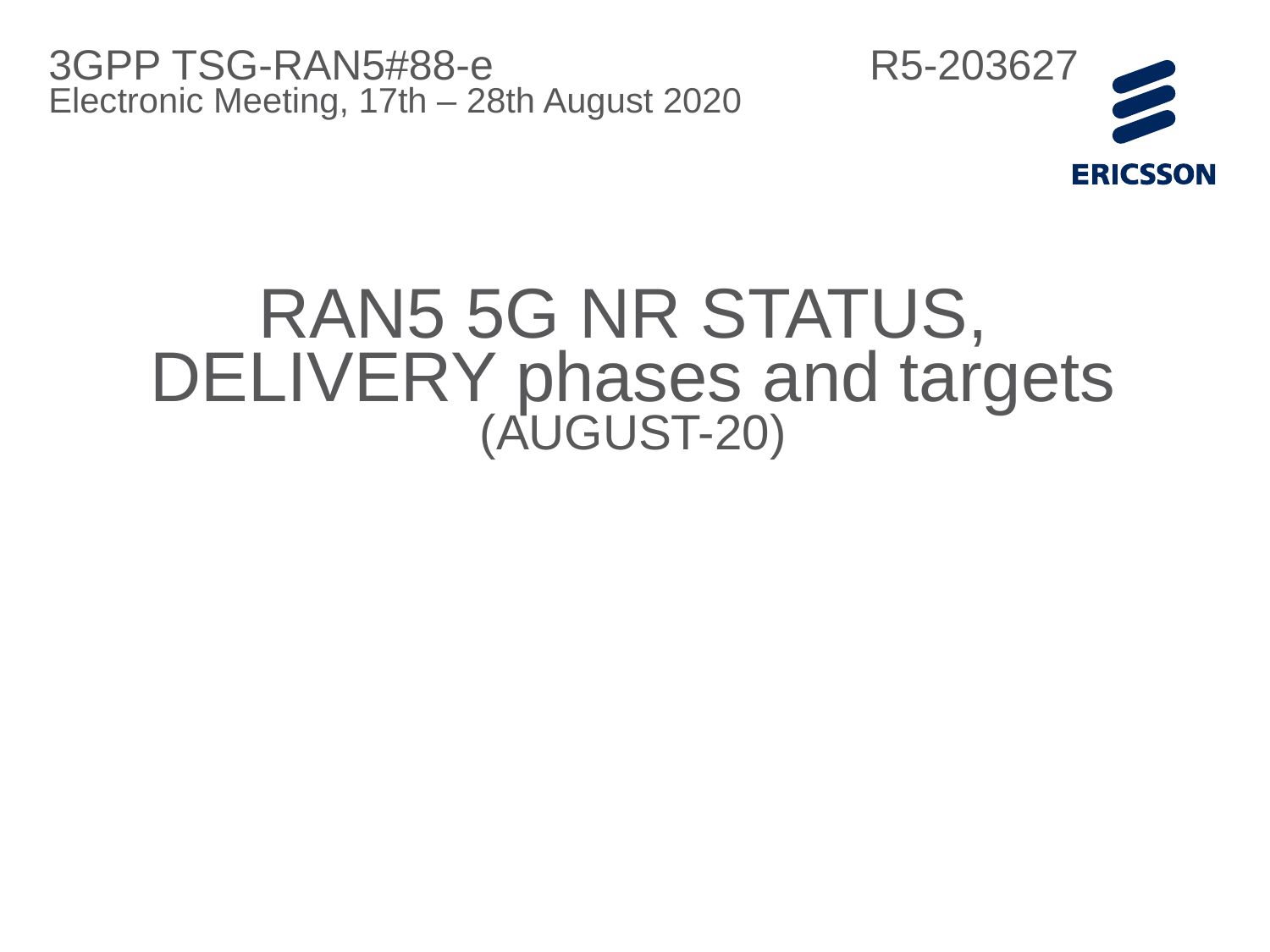

3GPP TSG-RAN5#88-e		     	     R5-203627
Electronic Meeting, 17th – 28th August 2020
# RAN5 5G NR STATUS, DELIVERY phases and targets (AUGUST-20)